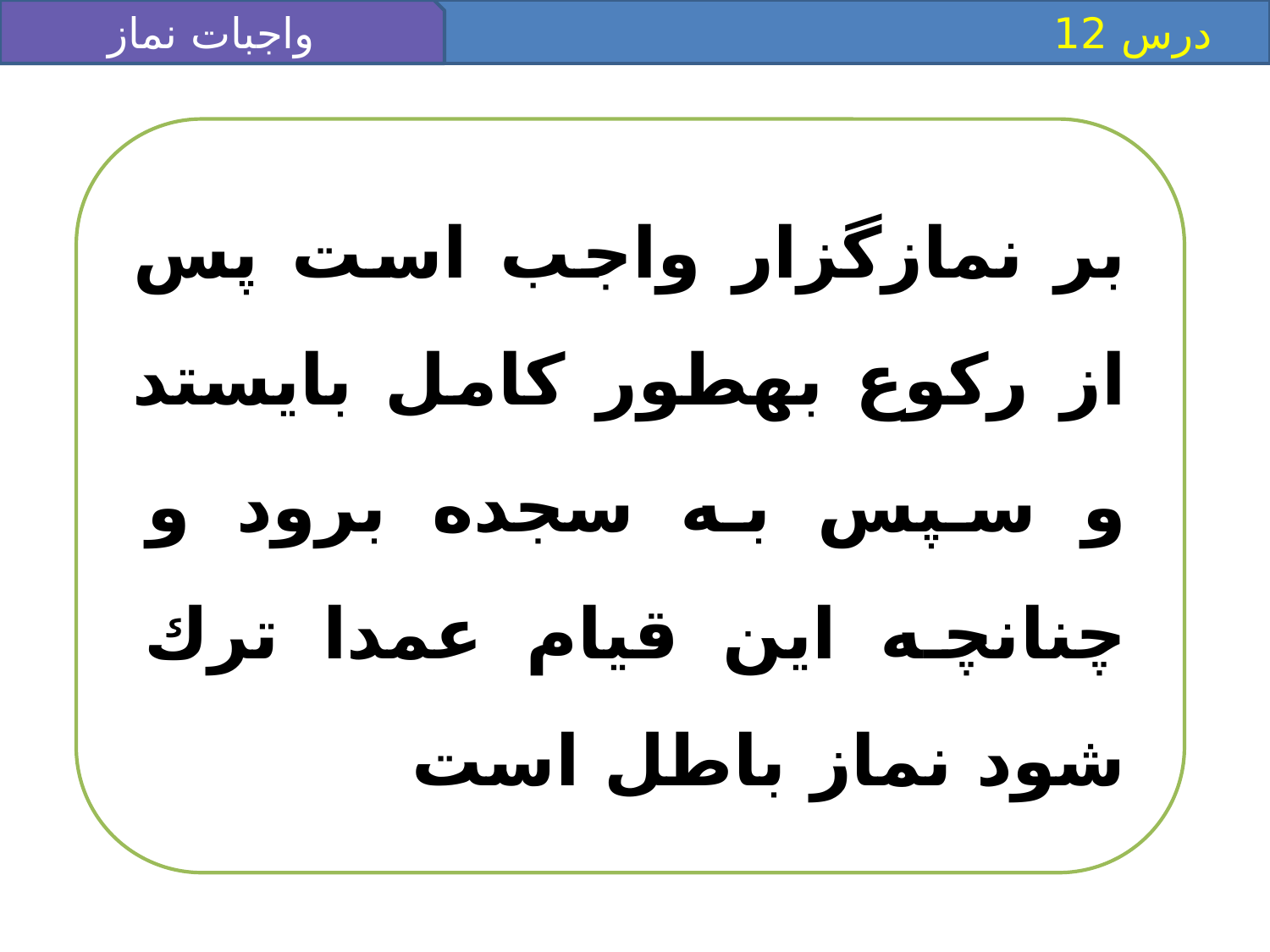

واجبات نماز 2
 درس 12

بر نمازگزار واجب است پس از ركوع به‏طور كامل بايستد و سپس به سجده برود و چنانچه اين قيام عمدا ترك شود نماز باطل است